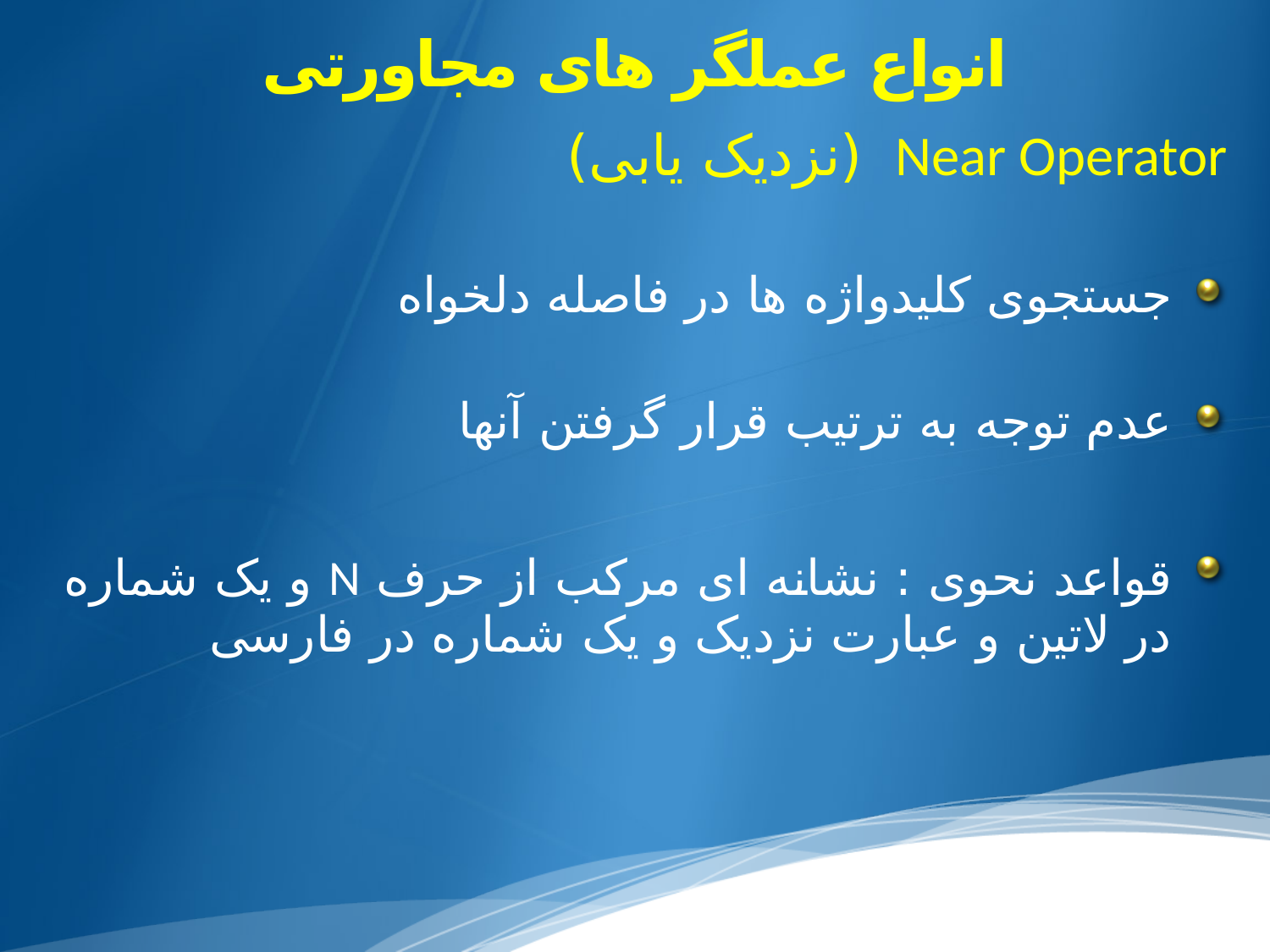

# انواع عملگر های مجاورتی
Near Operator  (نزدیک یابی)

جستجوی کلیدواژه ها در فاصله دلخواه

عدم توجه به ترتیب قرار گرفتن آنها

قواعد نحوی : نشانه ای مرکب از حرف N و یک شماره در لاتین و عبارت نزدیک و یک شماره در فارسی